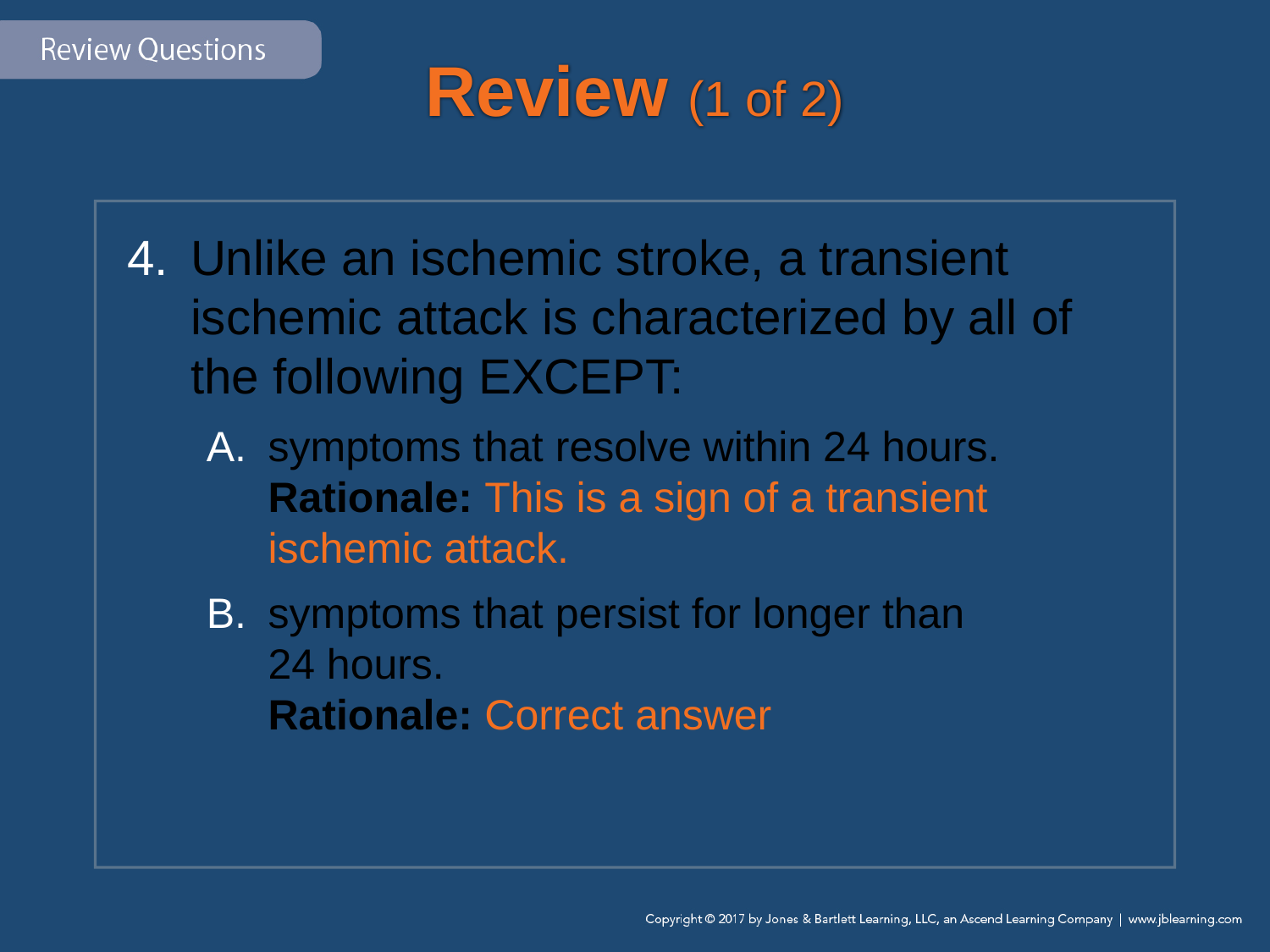

# Review (1 of 2)
Unlike an ischemic stroke, a transient ischemic attack is characterized by all of the following EXCEPT:
symptoms that resolve within 24 hours.
Rationale: This is a sign of a transient ischemic attack.
symptoms that persist for longer than
24 hours.
Rationale: Correct answer